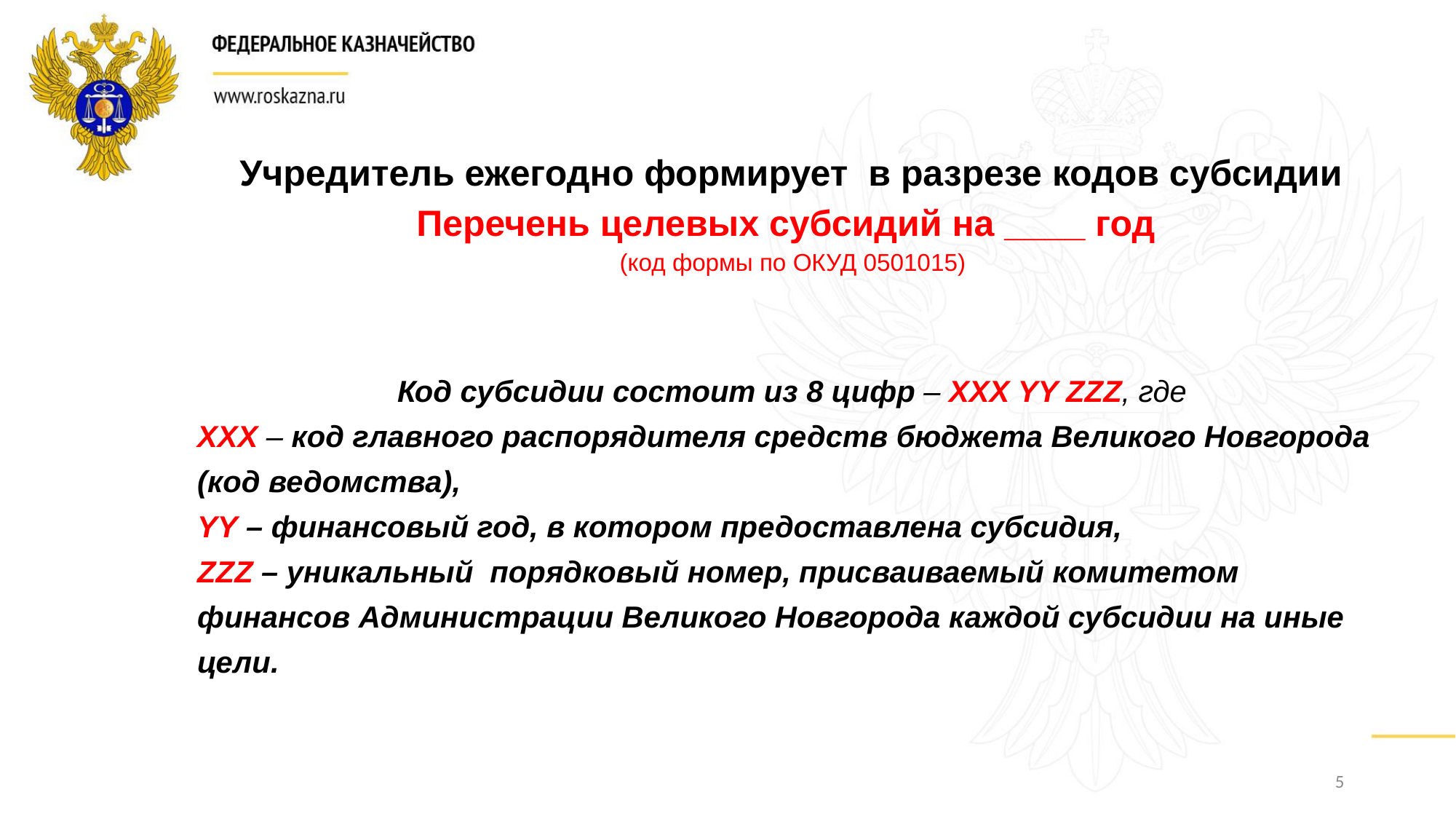

Учредитель ежегодно формирует  в разрезе кодов субсидии
Перечень целевых субсидий на ____ год
(код формы по ОКУД 0501015)

Код субсидии состоит из 8 цифр – ХХХ YY ZZZ, где
ХХХ – код главного распорядителя средств бюджета Великого Новгорода (код ведомства),
YY – финансовый год, в котором предоставлена субсидия,
ZZZ – уникальный  порядковый номер, присваиваемый комитетом финансов Администрации Великого Новгорода каждой субсидии на иные цели.
5